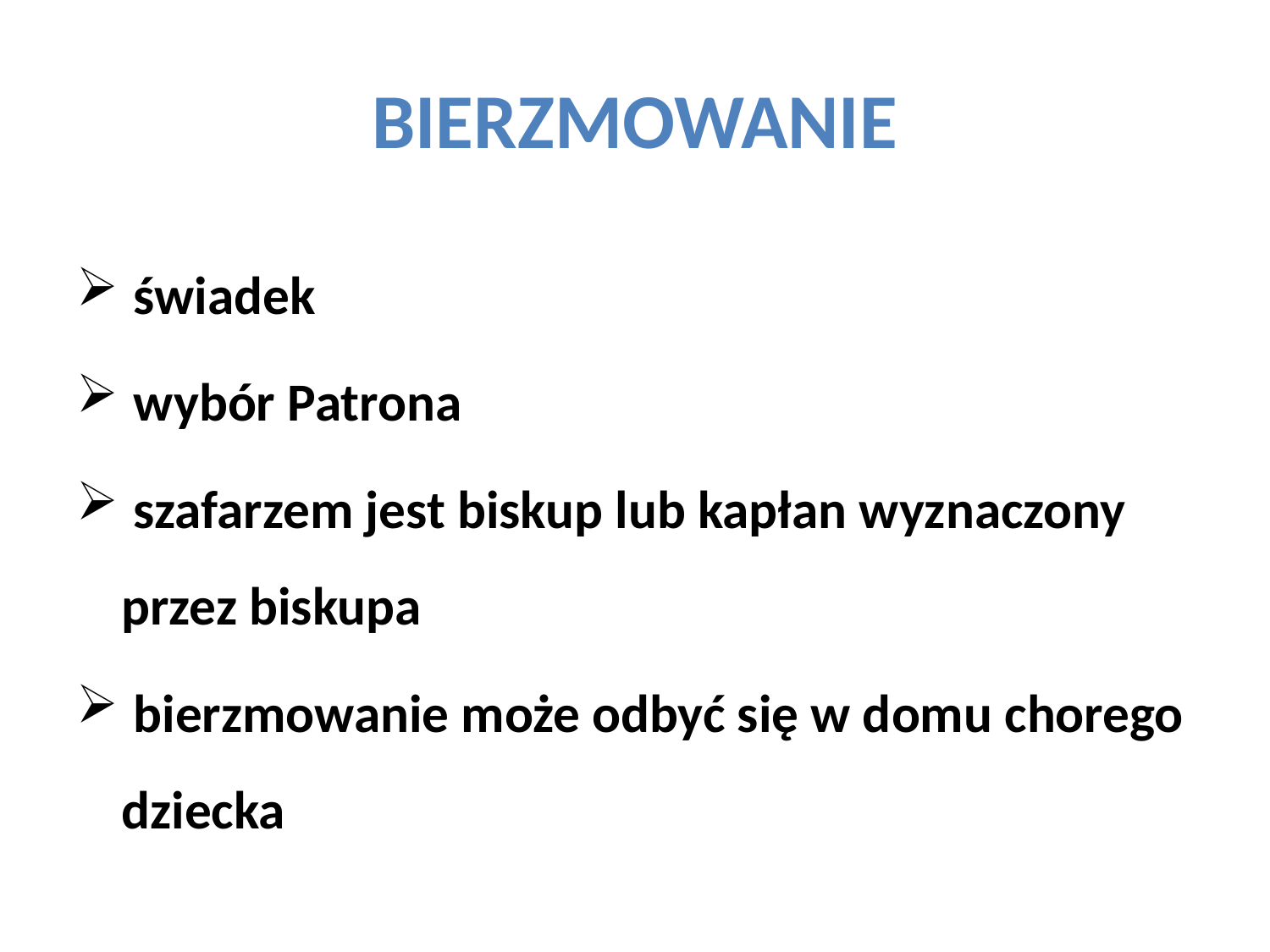

# BIERZMOWANIE
 świadek
 wybór Patrona
 szafarzem jest biskup lub kapłan wyznaczony przez biskupa
 bierzmowanie może odbyć się w domu chorego dziecka